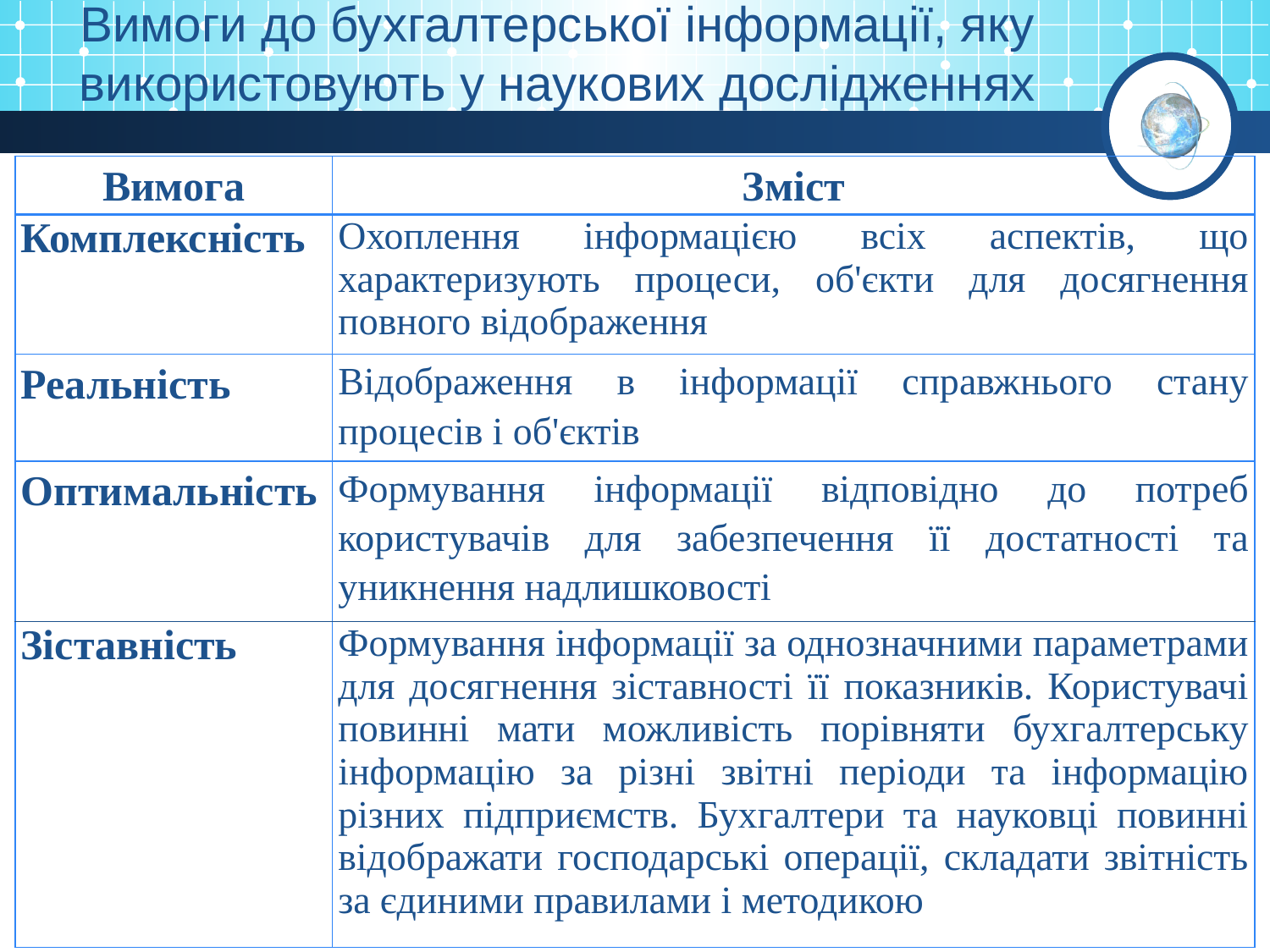

Вимоги до бухгалтерської інформації, яку використовують у наукових дослідженнях
| Вимога | Зміст |
| --- | --- |
| Комплексність | Охоплення інформацією всіх аспектів, що характеризують процеси, об'єкти для досягнення повного відображення |
| Реальність | Відображення в інформації справжнього стану процесів і об'єктів |
| Оптимальність | Формування інформації відповідно до потреб користувачів для забезпечення її достатності та уникнення надлишковості |
| Зіставність | Формування інформації за однозначними параметрами для досягнення зіставності її показників. Користувачі повинні мати можливість порівняти бухгалтерську інформацію за різні звітні періоди та інформацію різних підприємств. Бухгалтери та науковці повинні відображати господарські операції, складати звітність за єдиними правилами і методикою |